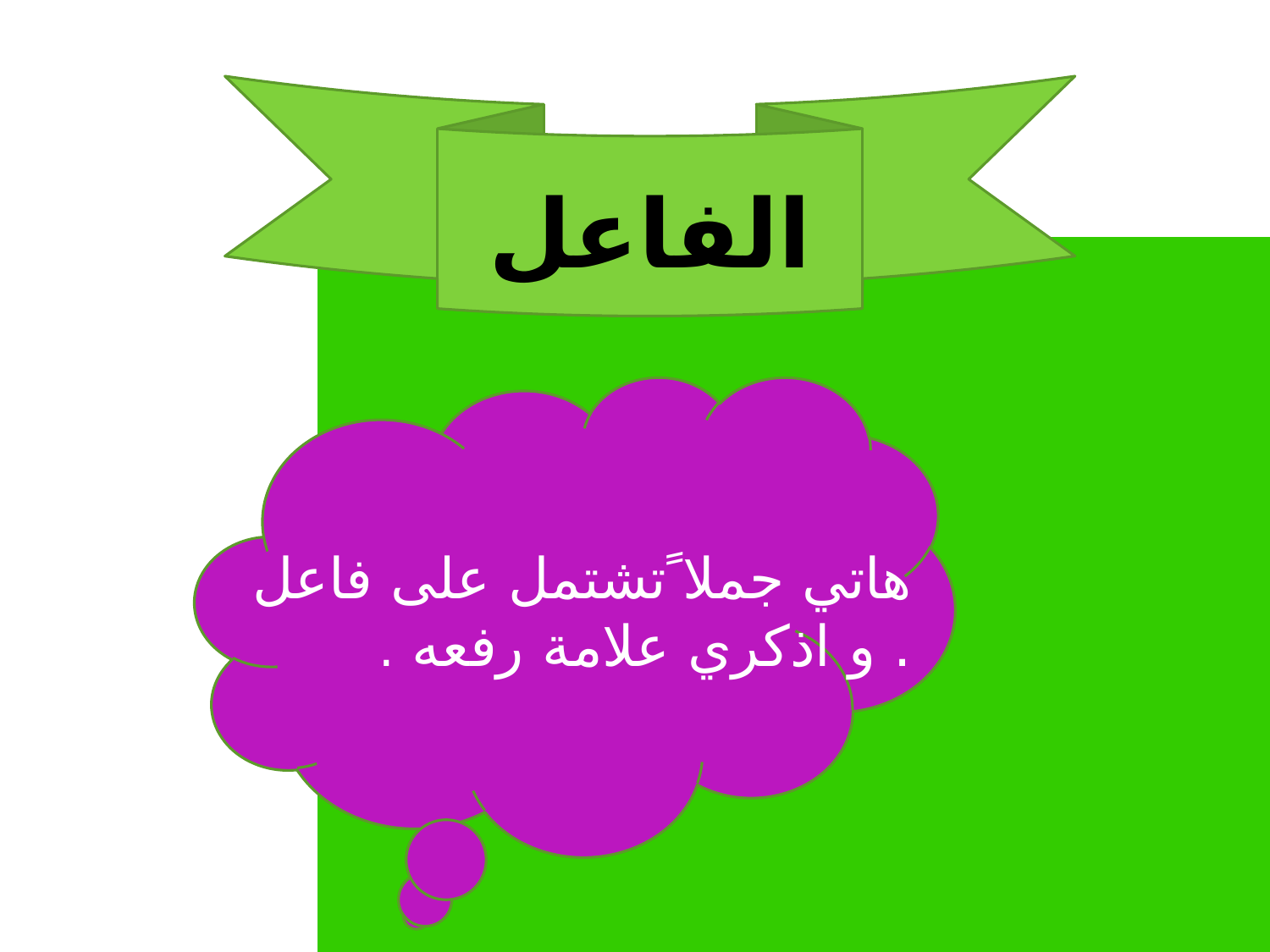

الفاعل

هاتي جملا ًتشتمل على فاعل . و اذكري علامة رفعه .